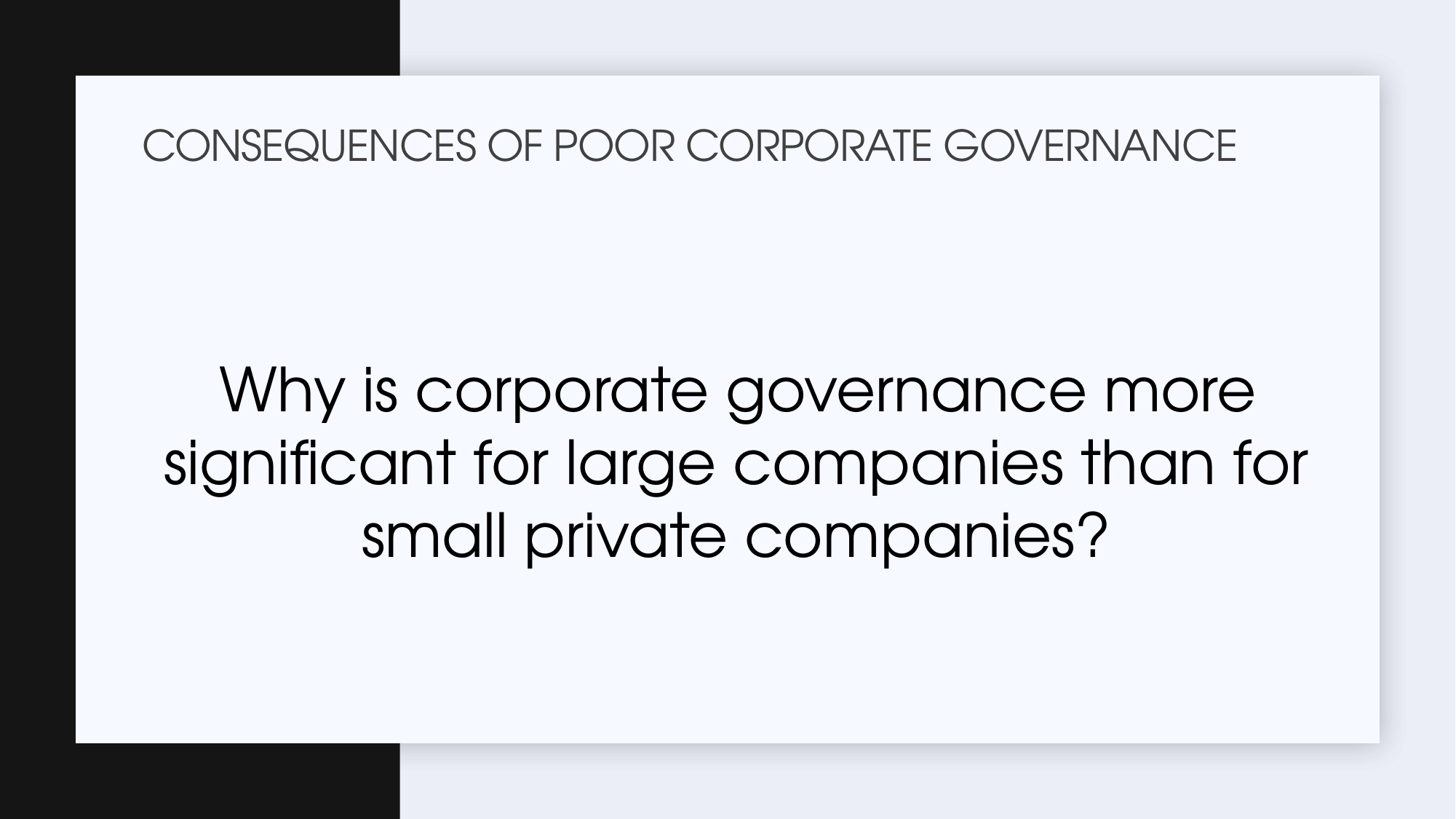

# Consequences of poor corporate governance

Why is corporate governance more signiﬁcant for large companies than for small private companies?